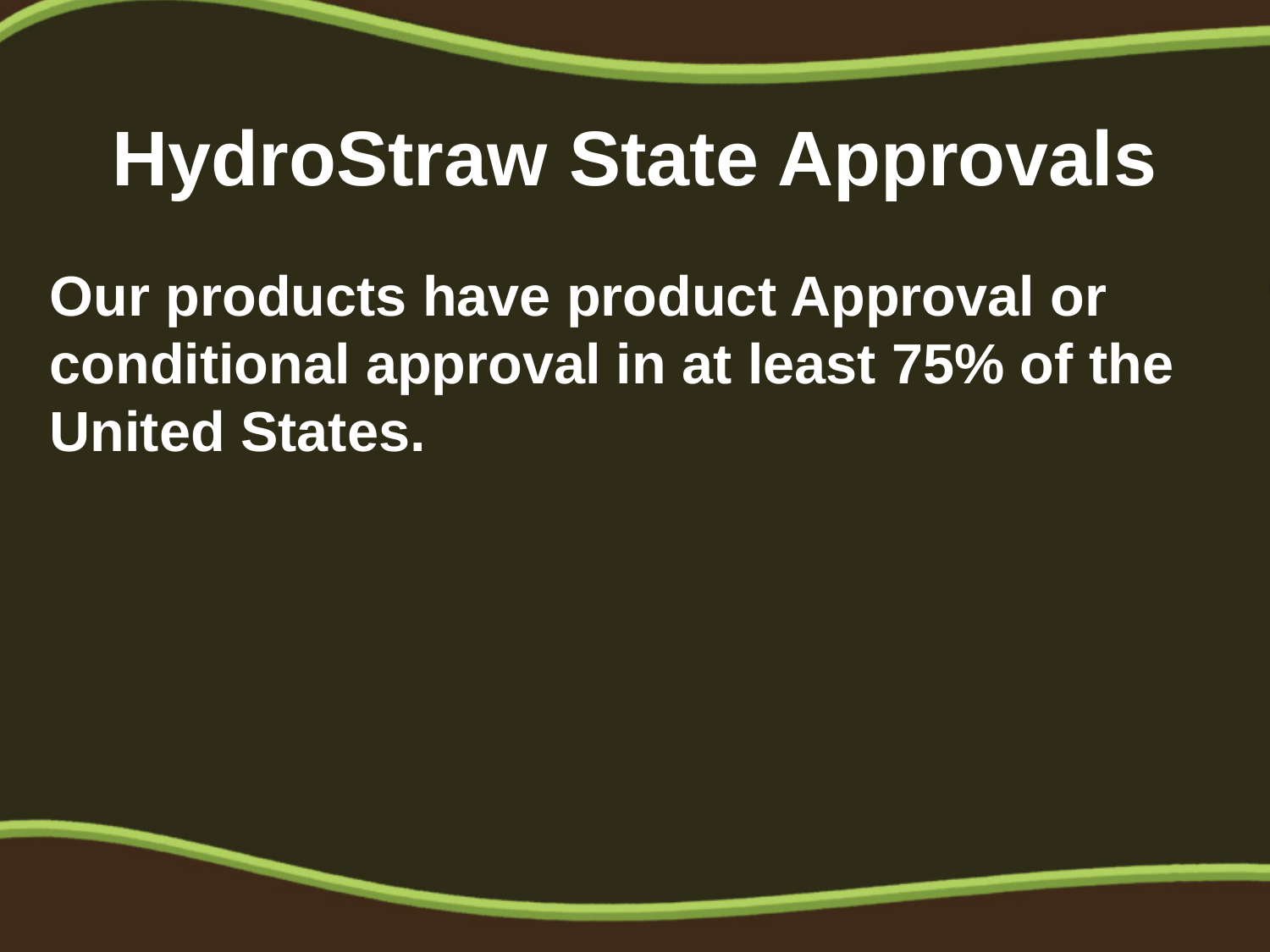

# HydroStraw State Approvals
Our products have product Approval or conditional approval in at least 75% of the United States.